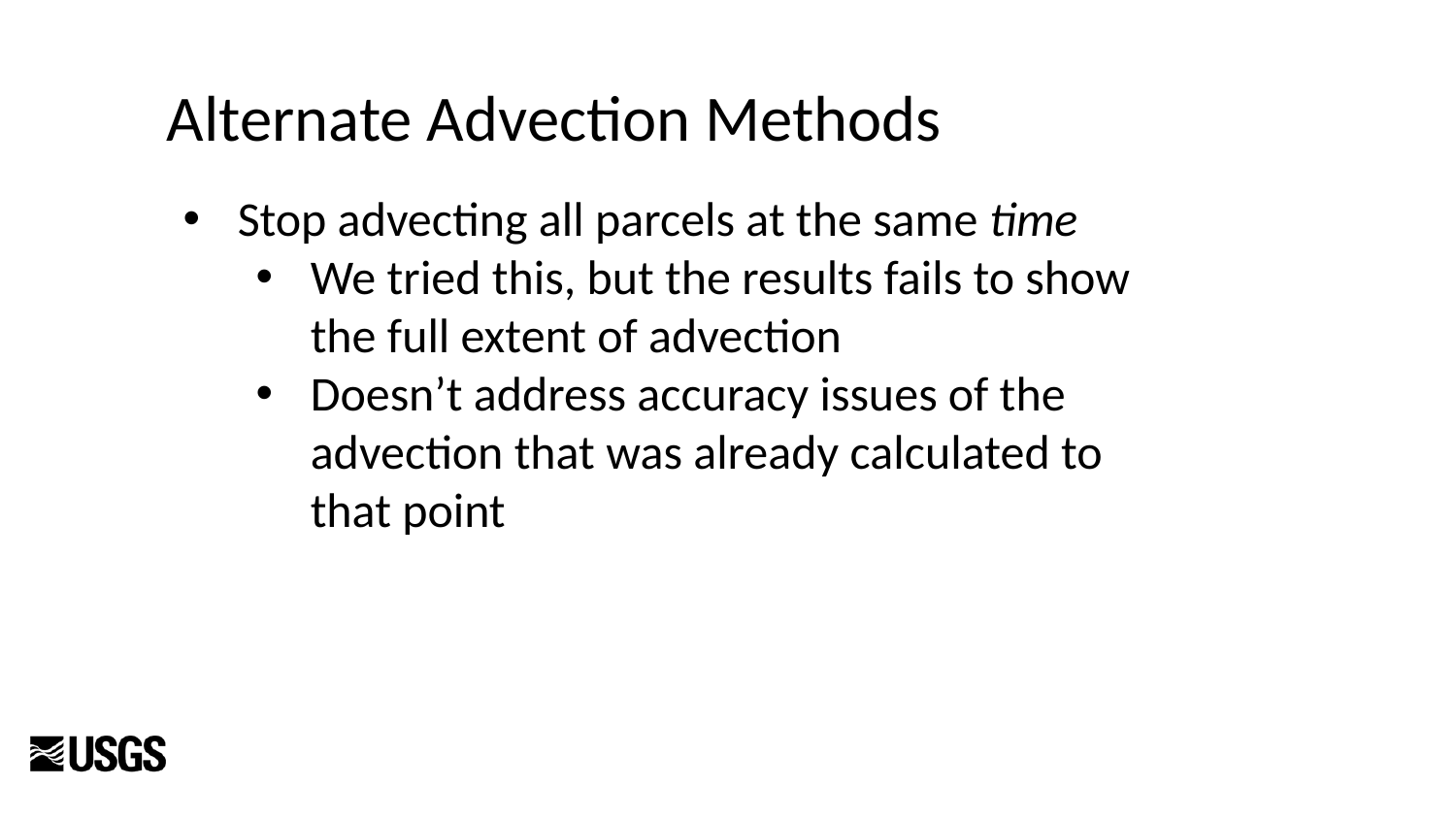

Alternate Advection Methods
Stop advecting all parcels at the same time
We tried this, but the results fails to show the full extent of advection
Doesn’t address accuracy issues of the advection that was already calculated to that point